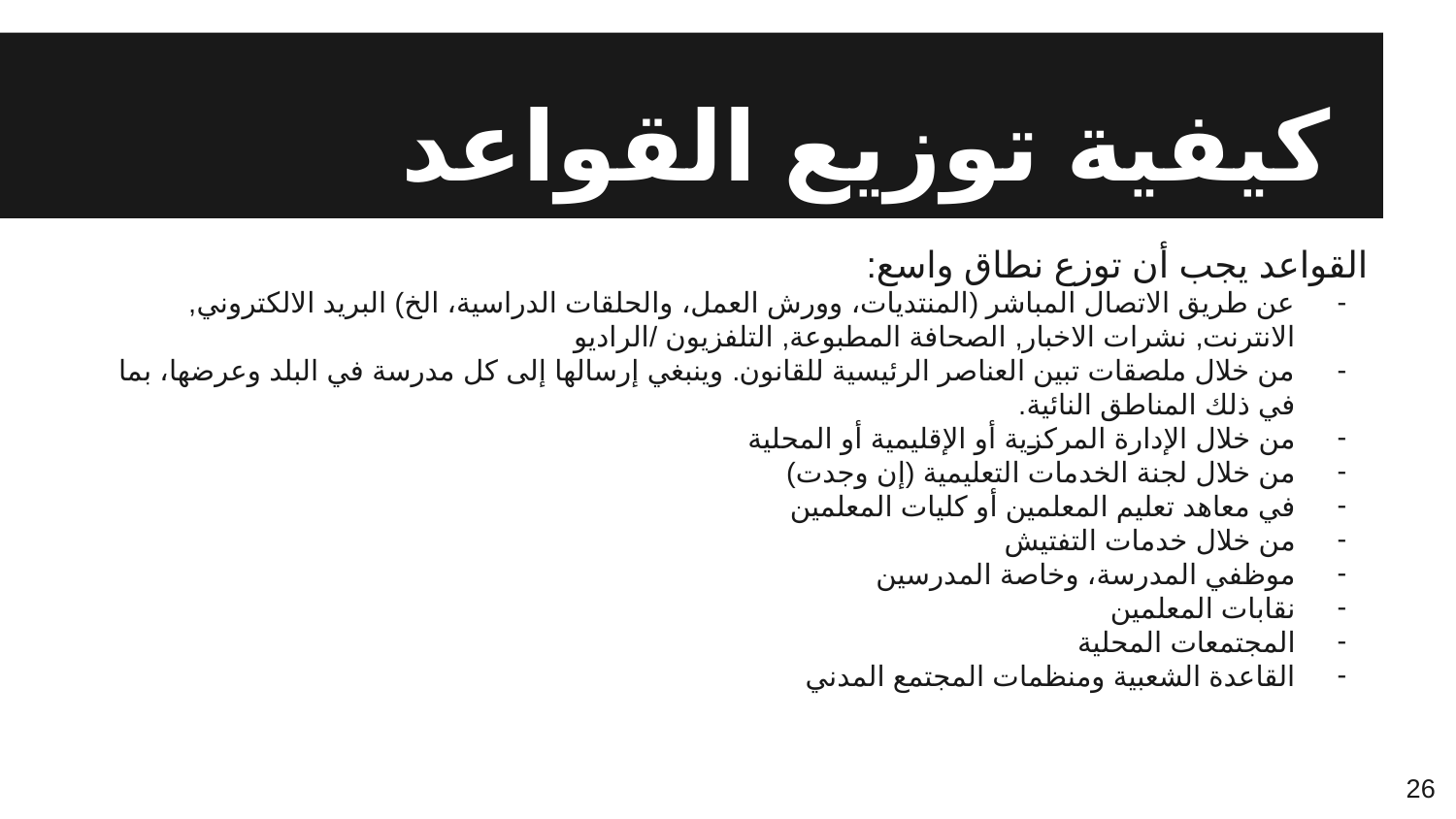

# كيفية توزيع القواعد

القواعد يجب أن توزع نطاق واسع:
عن طريق الاتصال المباشر (المنتديات، وورش العمل، والحلقات الدراسية، الخ) البريد الالكتروني, الانترنت, نشرات الاخبار, الصحافة المطبوعة, التلفزيون /الراديو
من خلال ملصقات تبين العناصر الرئيسية للقانون. وينبغي إرسالها إلى كل مدرسة في البلد وعرضها، بما في ذلك المناطق النائية.
من خلال الإدارة المركزية أو الإقليمية أو المحلية
من خلال لجنة الخدمات التعليمية (إن وجدت)
في معاهد تعليم المعلمين أو كليات المعلمين
من خلال خدمات التفتيش
موظفي المدرسة، وخاصة المدرسين
نقابات المعلمين
المجتمعات المحلية
القاعدة الشعبية ومنظمات المجتمع المدني

26